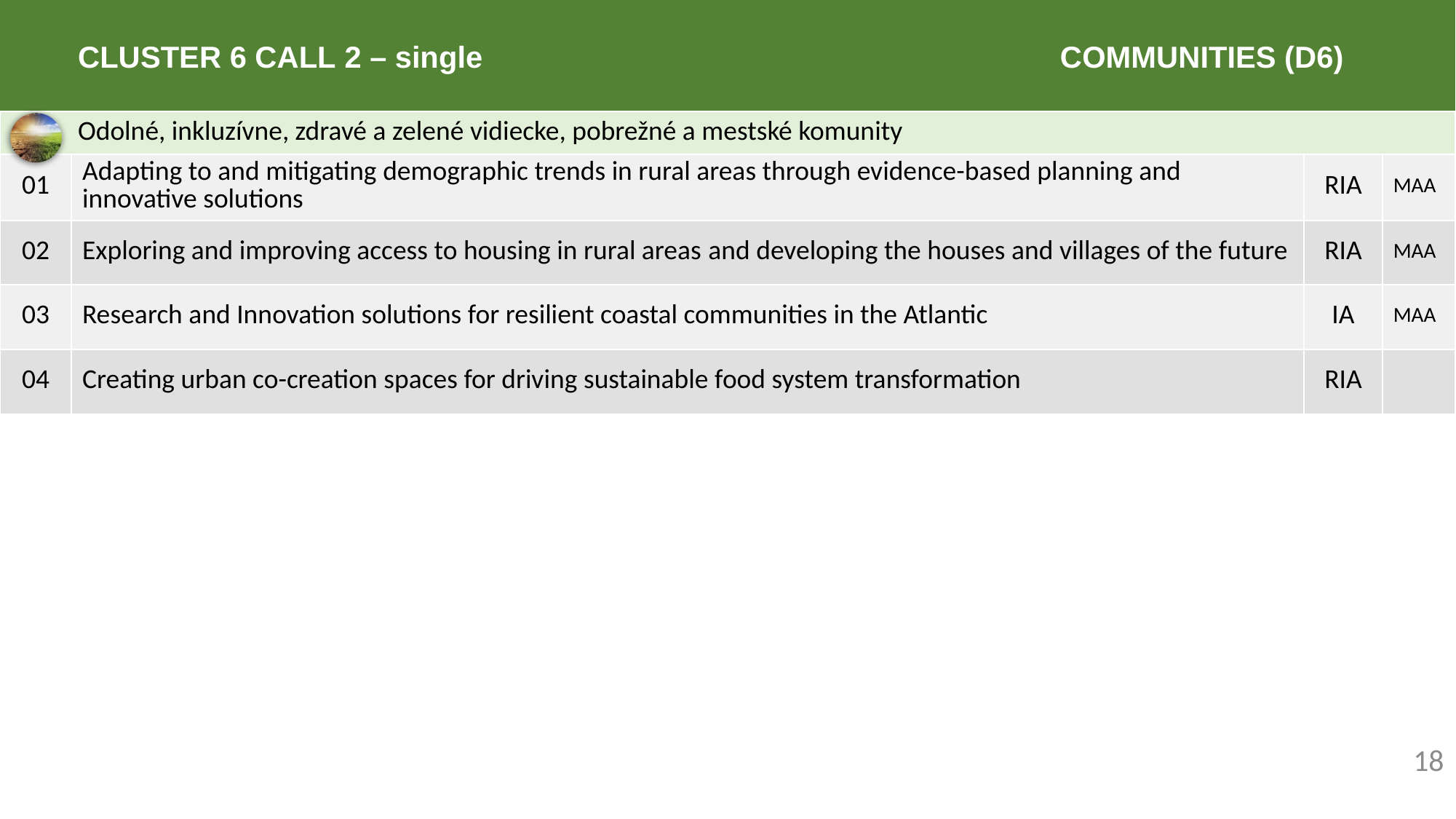

# Cluster 6 Call 2 – single					        COMMUNITIES (D6)
| Odolné, inkluzívne, zdravé a zelené vidiecke, pobrežné a mestské komunity |  |  |  |
| --- | --- | --- | --- |
| 01 | Adapting to and mitigating demographic trends in rural areas through evidence-based planning and innovative solutions | RIA | MAA |
| 02 | Exploring and improving access to housing in rural areas and developing the houses and villages of the future | RIA | MAA |
| 03 | Research and Innovation solutions for resilient coastal communities in the Atlantic | IA | MAA |
| 04 | Creating urban co-creation spaces for driving sustainable food system transformation | RIA |  |

18